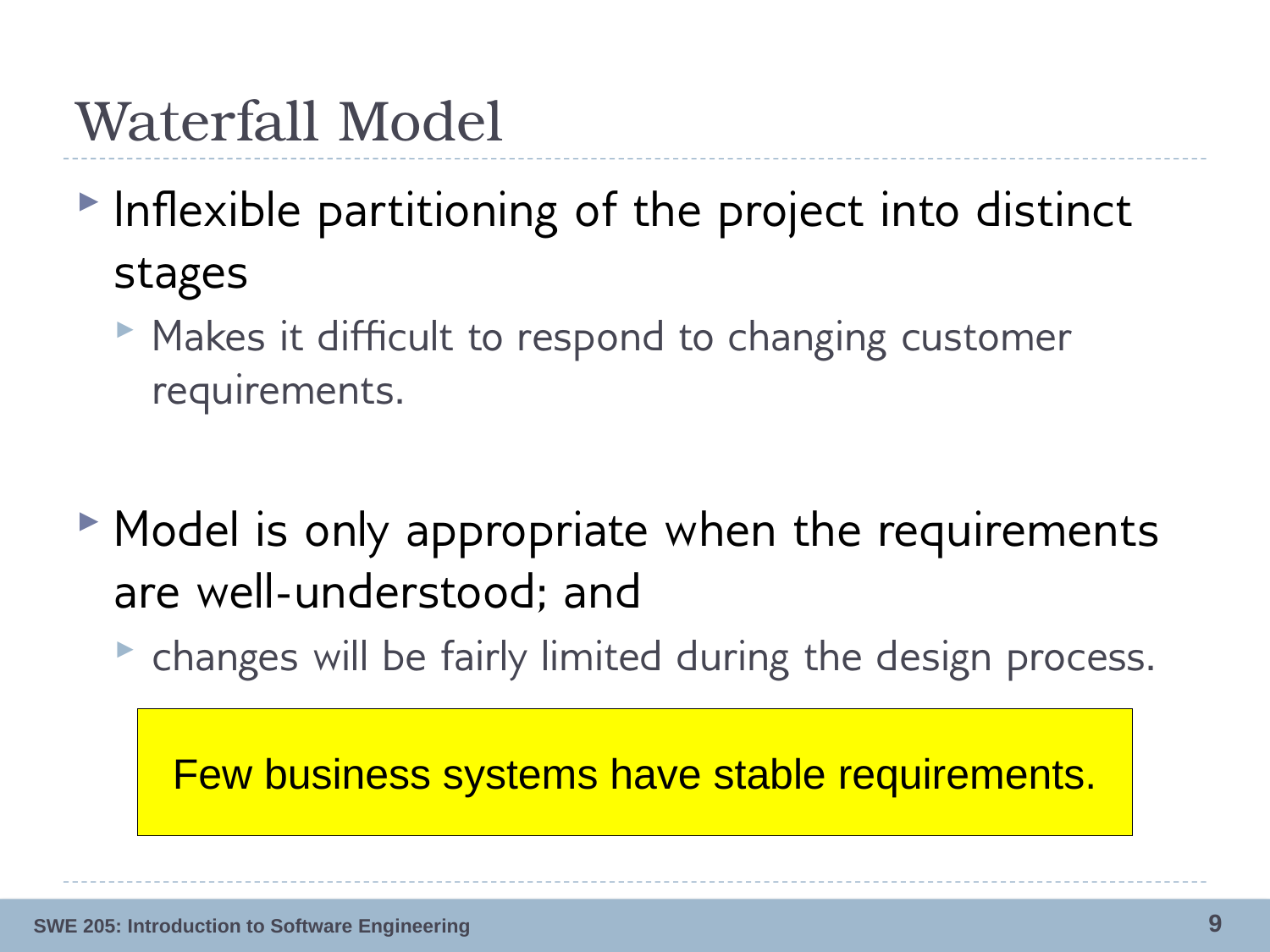

# Waterfall Model
Inflexible partitioning of the project into distinct stages
Makes it difficult to respond to changing customer requirements.

Model is only appropriate when the requirements are well-understood; and
changes will be fairly limited during the design process.
Few business systems have stable requirements.
9